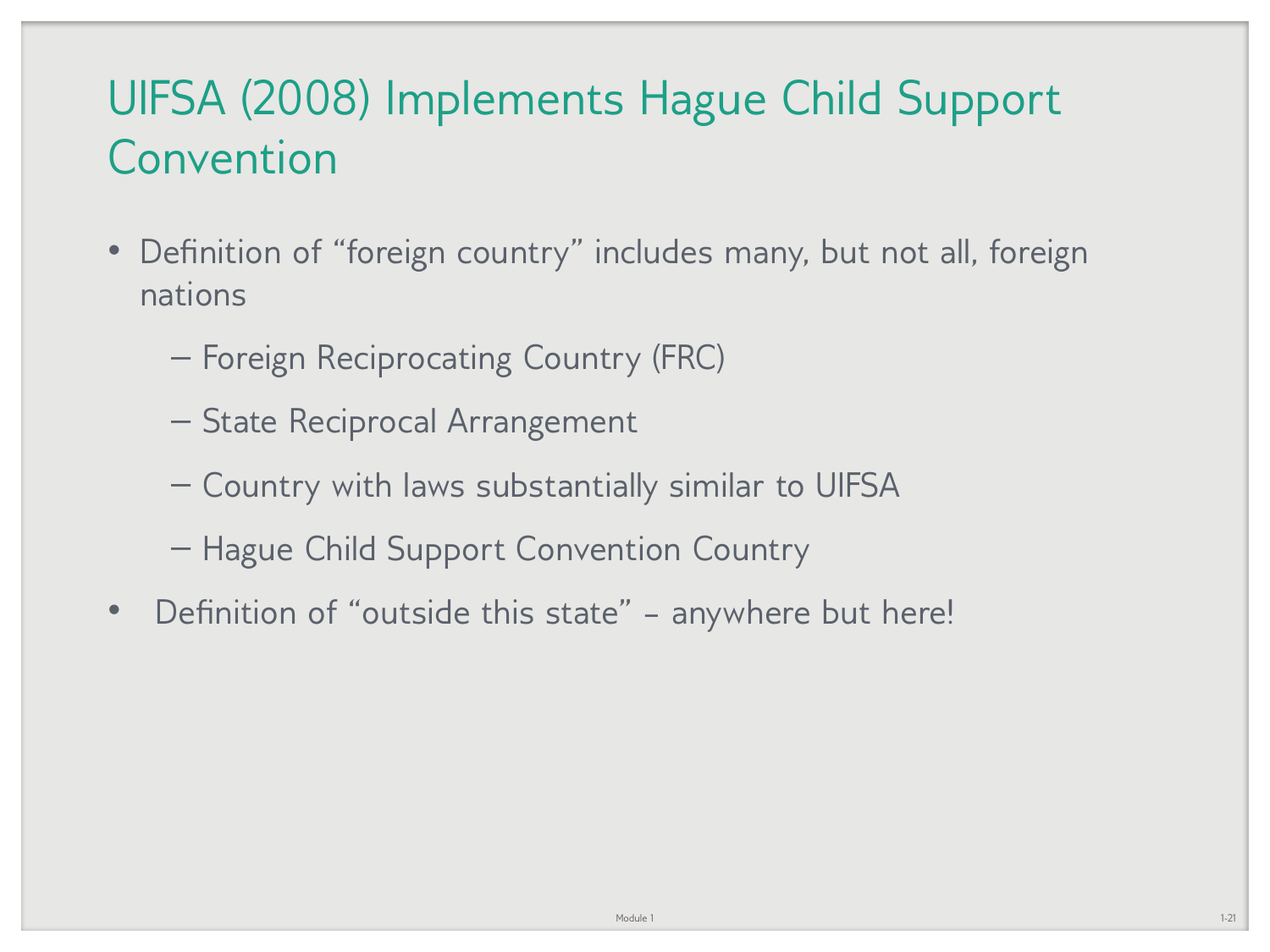

# UIFSA (2008) Implements Hague Child Support Convention
Definition of “foreign country” includes many, but not all, foreign nations
Foreign Reciprocating Country (FRC)
State Reciprocal Arrangement
Country with laws substantially similar to UIFSA
Hague Child Support Convention Country
Definition of “outside this state” – anywhere but here!

Module 1
1-21